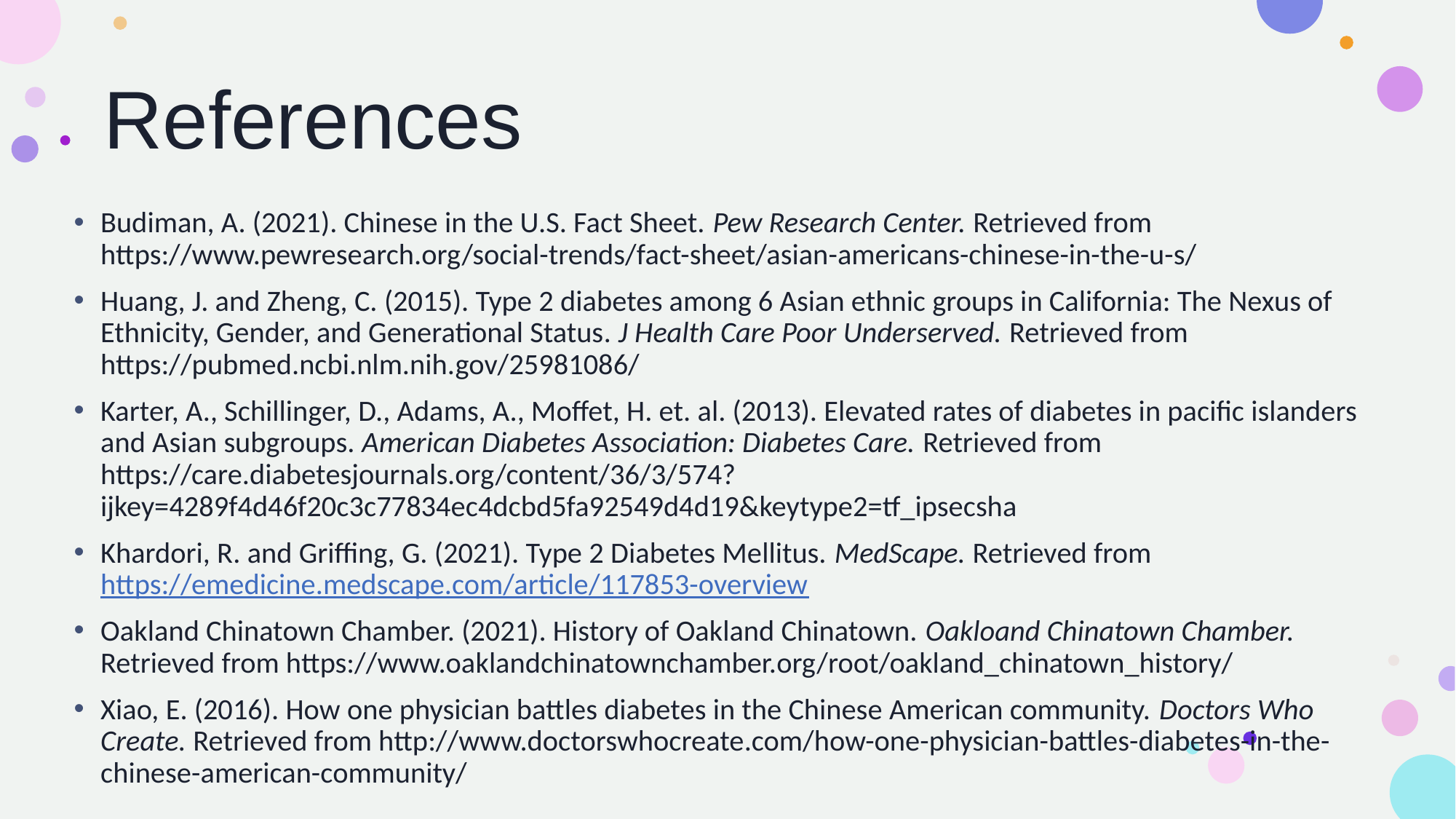

# References
Budiman, A. (2021). Chinese in the U.S. Fact Sheet. Pew Research Center. Retrieved from https://www.pewresearch.org/social-trends/fact-sheet/asian-americans-chinese-in-the-u-s/
Huang, J. and Zheng, C. (2015). Type 2 diabetes among 6 Asian ethnic groups in California: The Nexus of Ethnicity, Gender, and Generational Status. J Health Care Poor Underserved. Retrieved from https://pubmed.ncbi.nlm.nih.gov/25981086/
Karter, A., Schillinger, D., Adams, A., Moffet, H. et. al. (2013). Elevated rates of diabetes in pacific islanders and Asian subgroups. American Diabetes Association: Diabetes Care. Retrieved from https://care.diabetesjournals.org/content/36/3/574?ijkey=4289f4d46f20c3c77834ec4dcbd5fa92549d4d19&keytype2=tf_ipsecsha
Khardori, R. and Griffing, G. (2021). Type 2 Diabetes Mellitus. MedScape. Retrieved from https://emedicine.medscape.com/article/117853-overview
Oakland Chinatown Chamber. (2021). History of Oakland Chinatown. Oakloand Chinatown Chamber. Retrieved from https://www.oaklandchinatownchamber.org/root/oakland_chinatown_history/
Xiao, E. (2016). How one physician battles diabetes in the Chinese American community. Doctors Who Create. Retrieved from http://www.doctorswhocreate.com/how-one-physician-battles-diabetes-in-the-chinese-american-community/